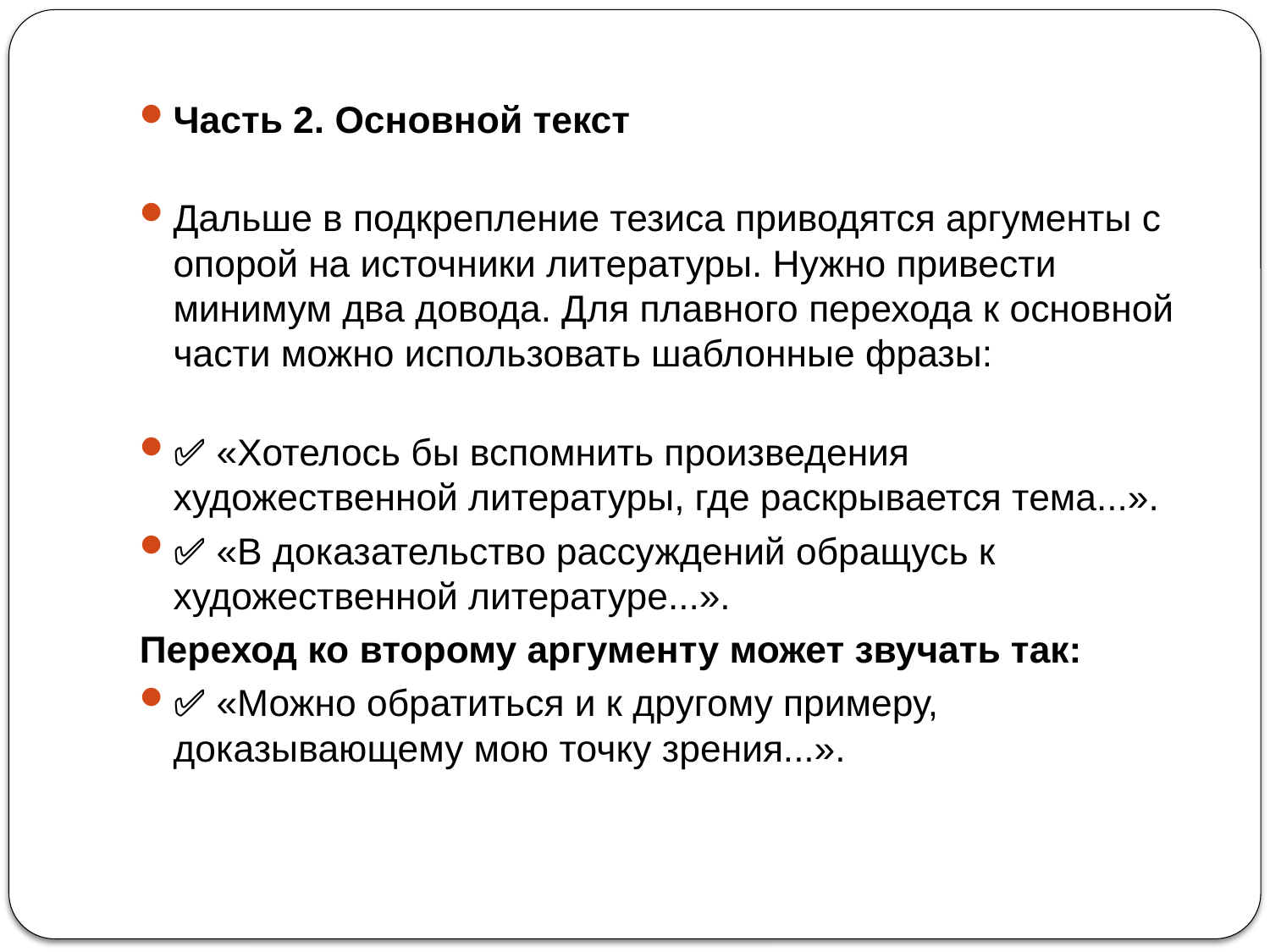

Часть 2. Основной текст
Дальше в подкрепление тезиса приводятся аргументы с опорой на источники литературы. Нужно привести минимум два довода. Для плавного перехода к основной части можно использовать шаблонные фразы:
✅ «Хотелось бы вспомнить произведения художественной литературы, где раскрывается тема...».
✅ «В доказательство рассуждений обращусь к художественной литературе...».
Переход ко второму аргументу может звучать так:
✅ «Можно обратиться и к другому примеру, доказывающему мою точку зрения...».